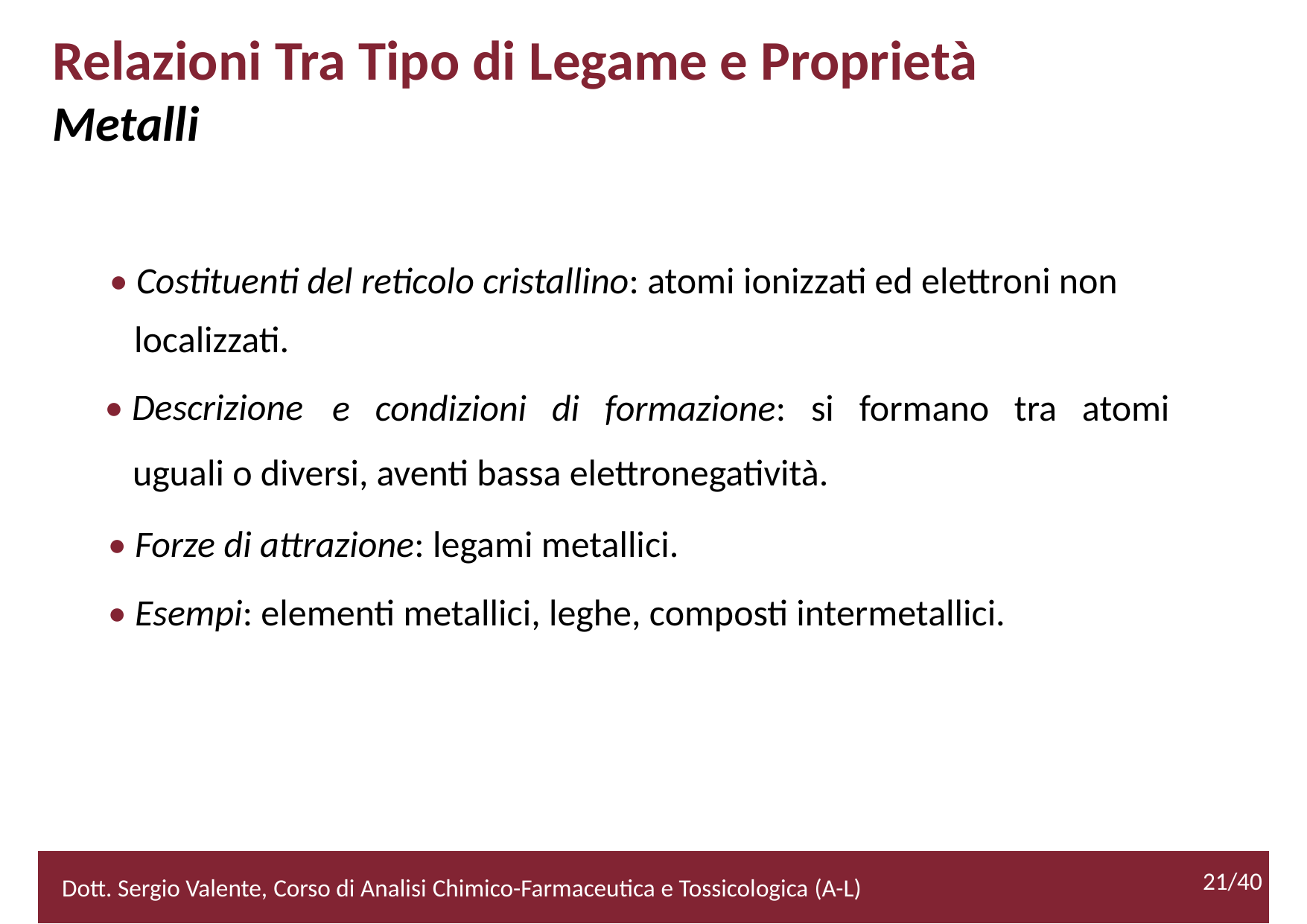

Relazioni Tra Tipo di Legame e Proprietà
Metalli
• Costituenti del reticolo cristallino: atomi ionizzati ed elettroni non

	localizzati.
• Descrizione
e   condizioni   di   formazione:   si   formano   tra   atomi
	uguali o diversi, aventi bassa elettronegatività.

• Forze di attrazione: legami metallici.

• Esempi: elementi metallici, leghe, composti intermetallici.

21/40
2/52
Dott. Sergio Valente, Corso di Analisi Chimico-Farmaceutica e Tossicologica (A-L)